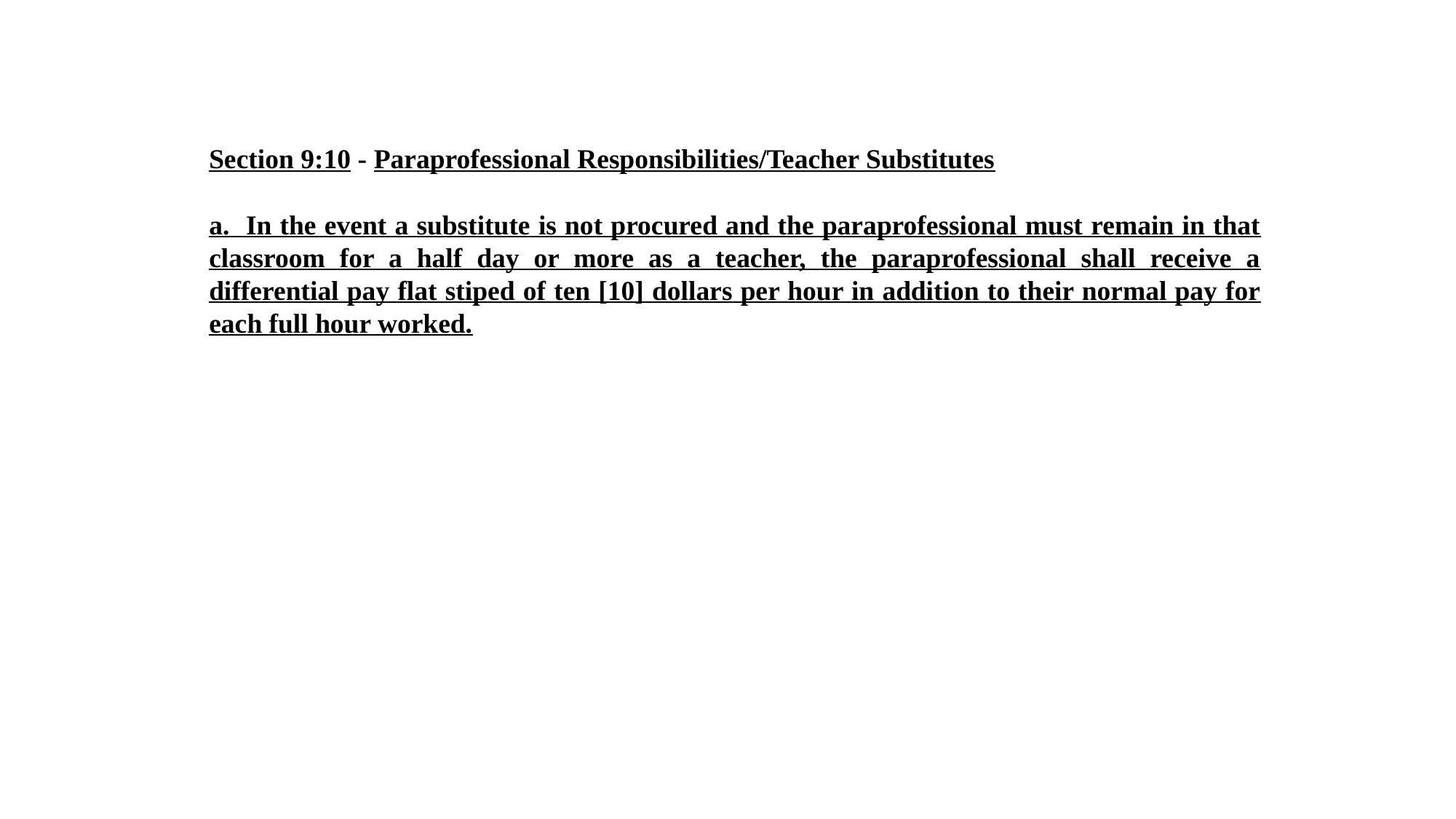

Section 9:10 - Paraprofessional Responsibilities/Teacher Substitutes

a.  In the event a substitute is not procured and the paraprofessional must remain in that classroom for a half day or more as a teacher, the paraprofessional shall receive a differential pay flat stiped of ten [10] dollars per hour in addition to their normal pay for each full hour worked.